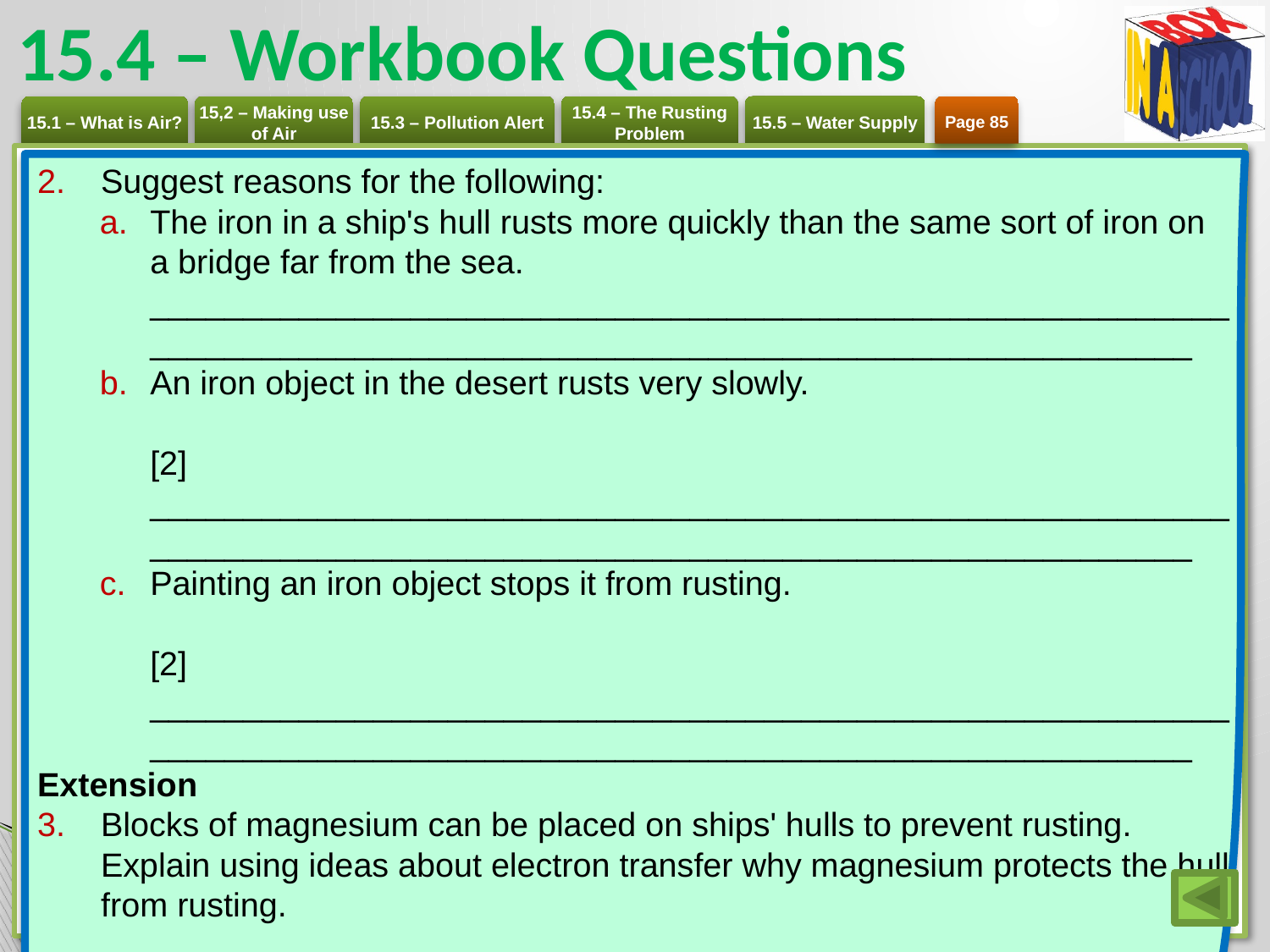

# 15.4 – Workbook Questions
Page 85
Suggest reasons for the following:
The iron in a ship's hull rusts more quickly than the same sort of iron on a bridge far from the sea.
__________________________________________________________________________________________________________________
An iron object in the desert rusts very slowly.	[2]
__________________________________________________________________________________________________________________
Painting an iron object stops it from rusting.	[2]
__________________________________________________________________________________________________________________
Extension
Blocks of magnesium can be placed on ships' hulls to prevent rusting. Explain using ideas about electron transfer why magnesium protects the hull from rusting.
___________________________________________________________
___________________________________________________________
__________________________________________________________ ______________________________________________________ [4]